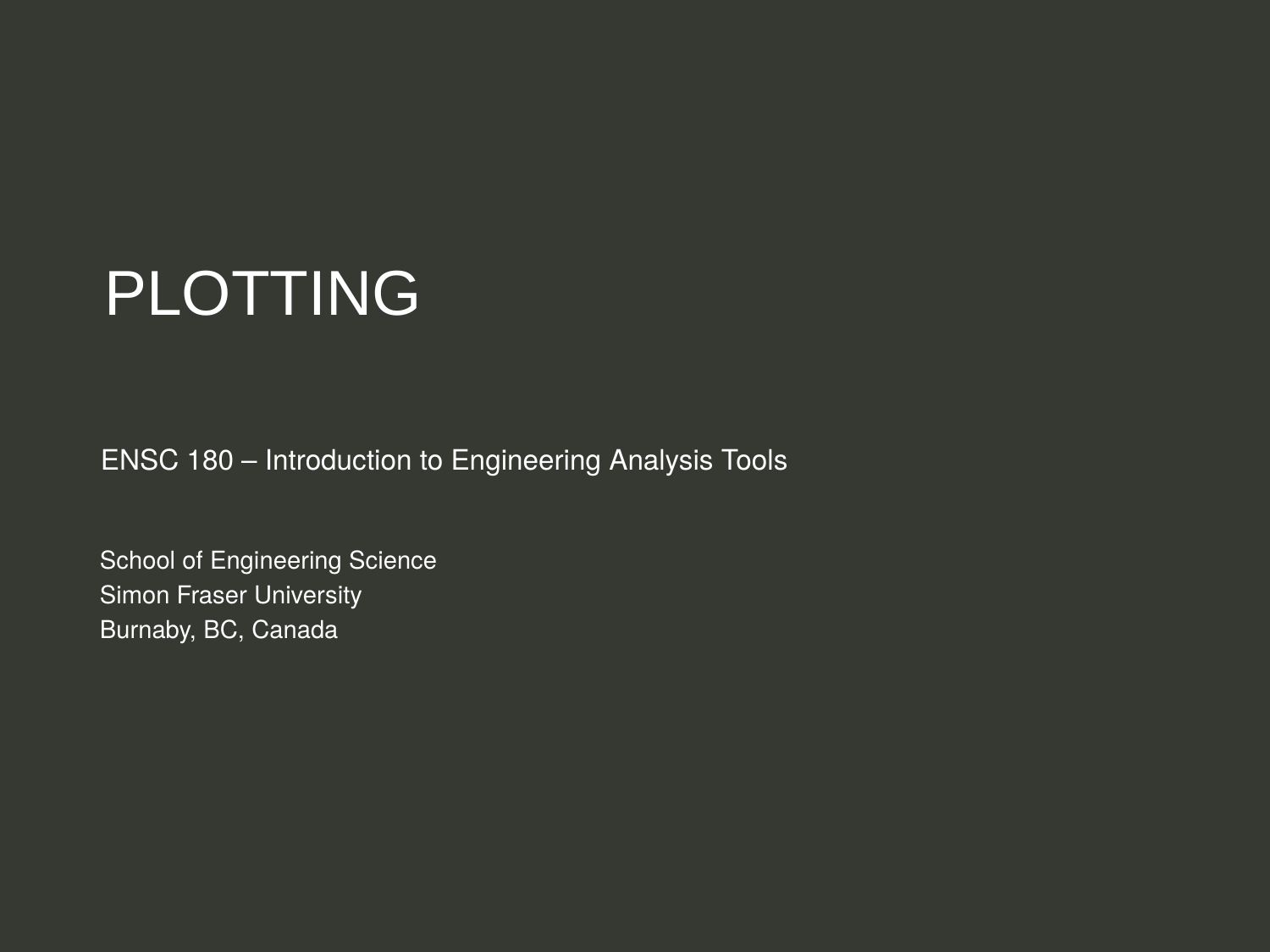

# PLOTTING
ENSC 180 – Introduction to Engineering Analysis Tools